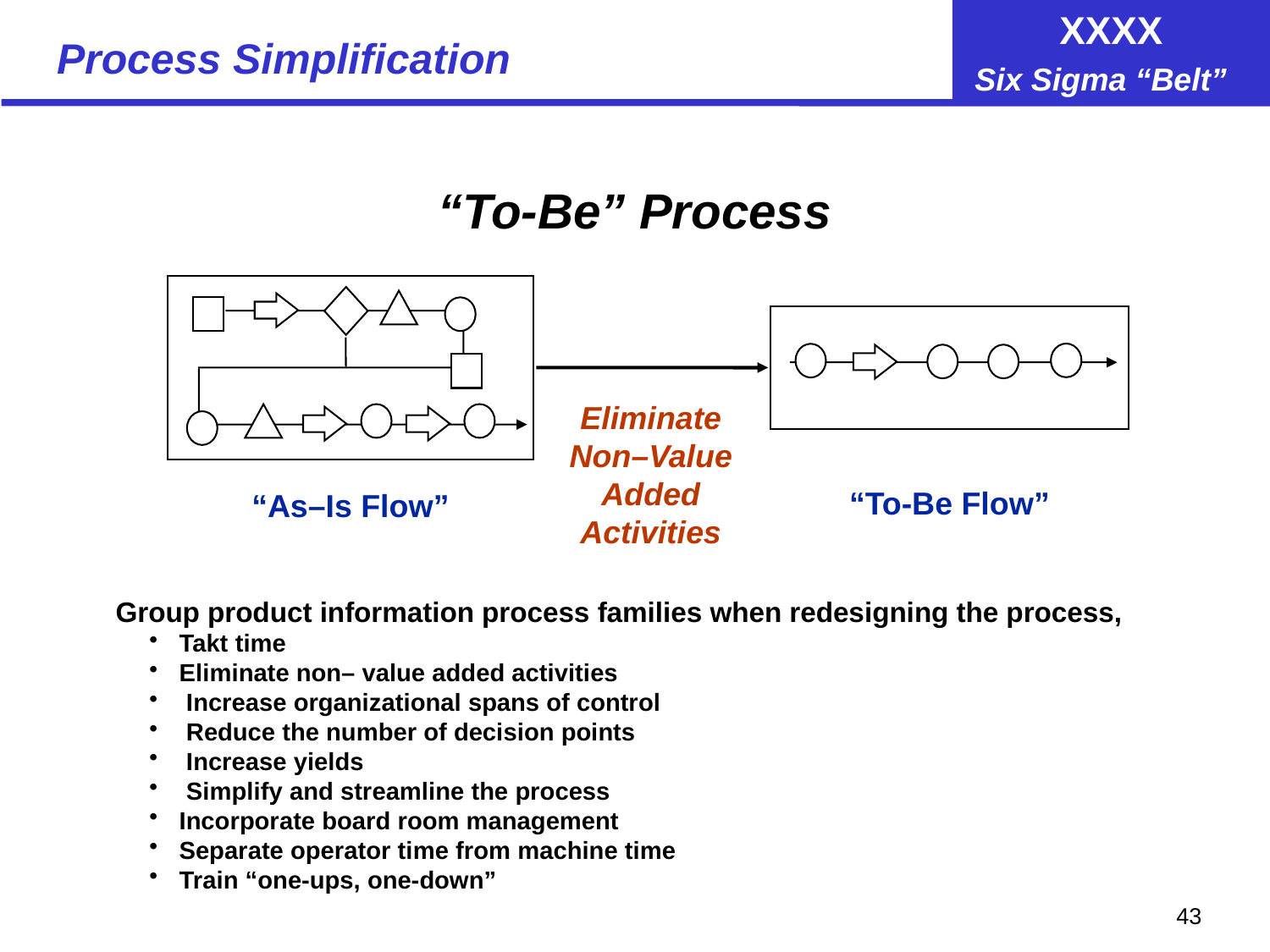

# Process Simplification
“To-Be” Process

Eliminate
Non–Value
Added
Activities
“To-Be Flow”
“As–Is Flow”
Group product information process families when redesigning the process,
Takt time
Eliminate non– value added activities
 Increase organizational spans of control
 Reduce the number of decision points
 Increase yields
 Simplify and streamline the process
Incorporate board room management
Separate operator time from machine time
Train “one-ups, one-down”